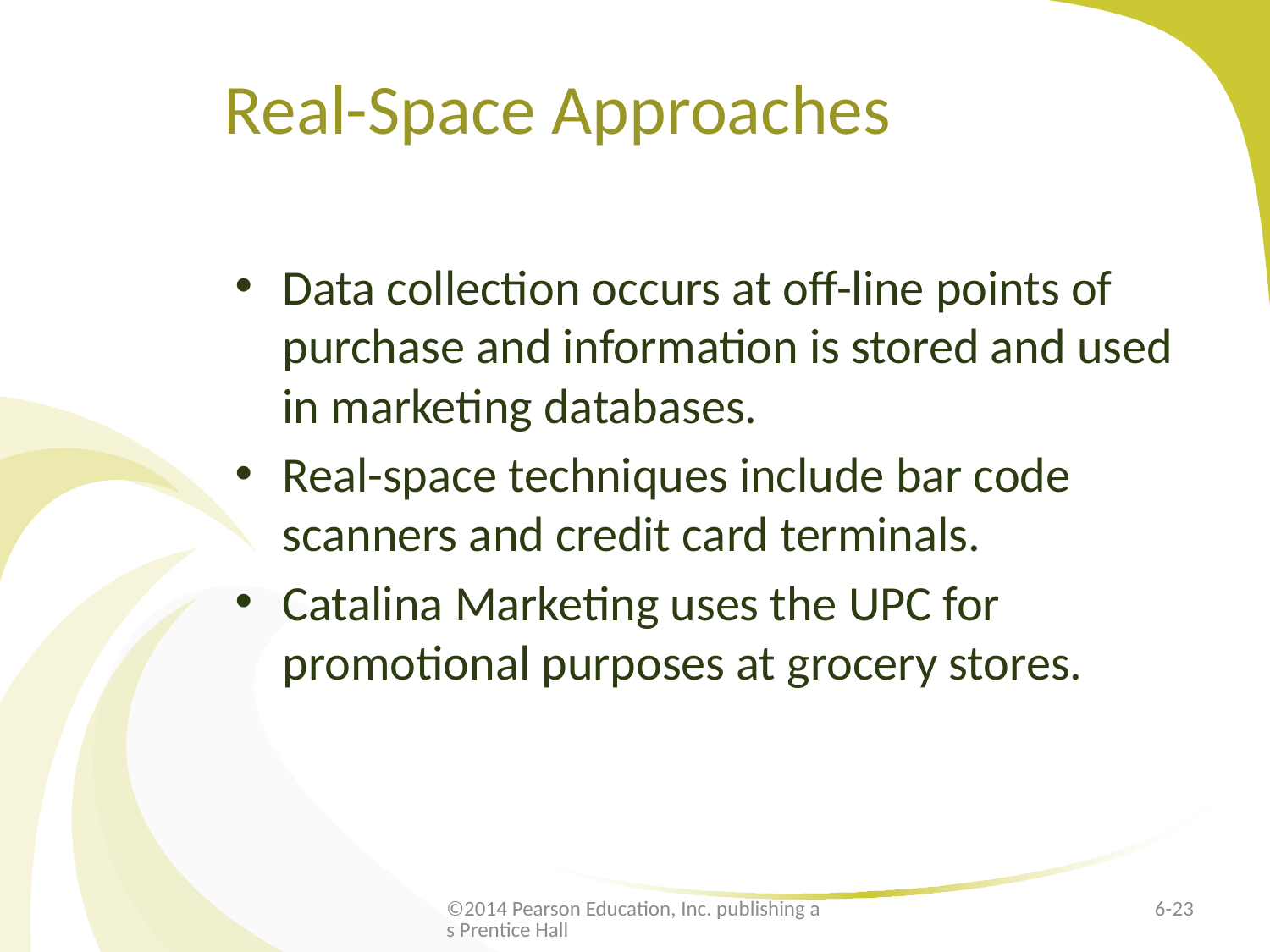

# Real-Space Approaches

Data collection occurs at off-line points of purchase and information is stored and used in marketing databases.
Real-space techniques include bar code scanners and credit card terminals.
Catalina Marketing uses the UPC for promotional purposes at grocery stores.
©2014 Pearson Education, Inc. publishing as Prentice Hall
6-23